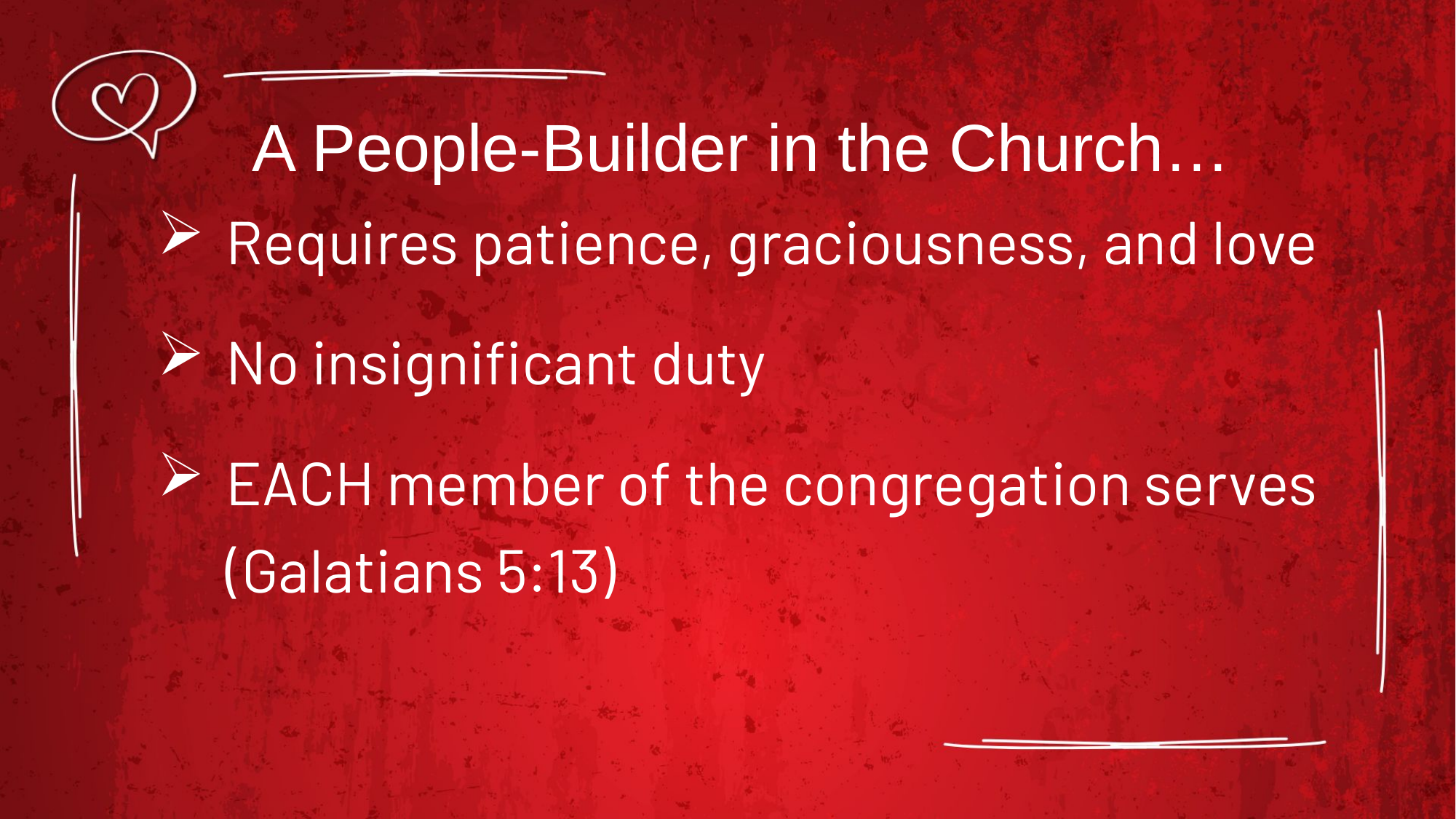

Requires patience, graciousness, and love
No insignificant duty
EACH member of the congregation serves (Galatians 5:13)
# A People-Builder in the Church…